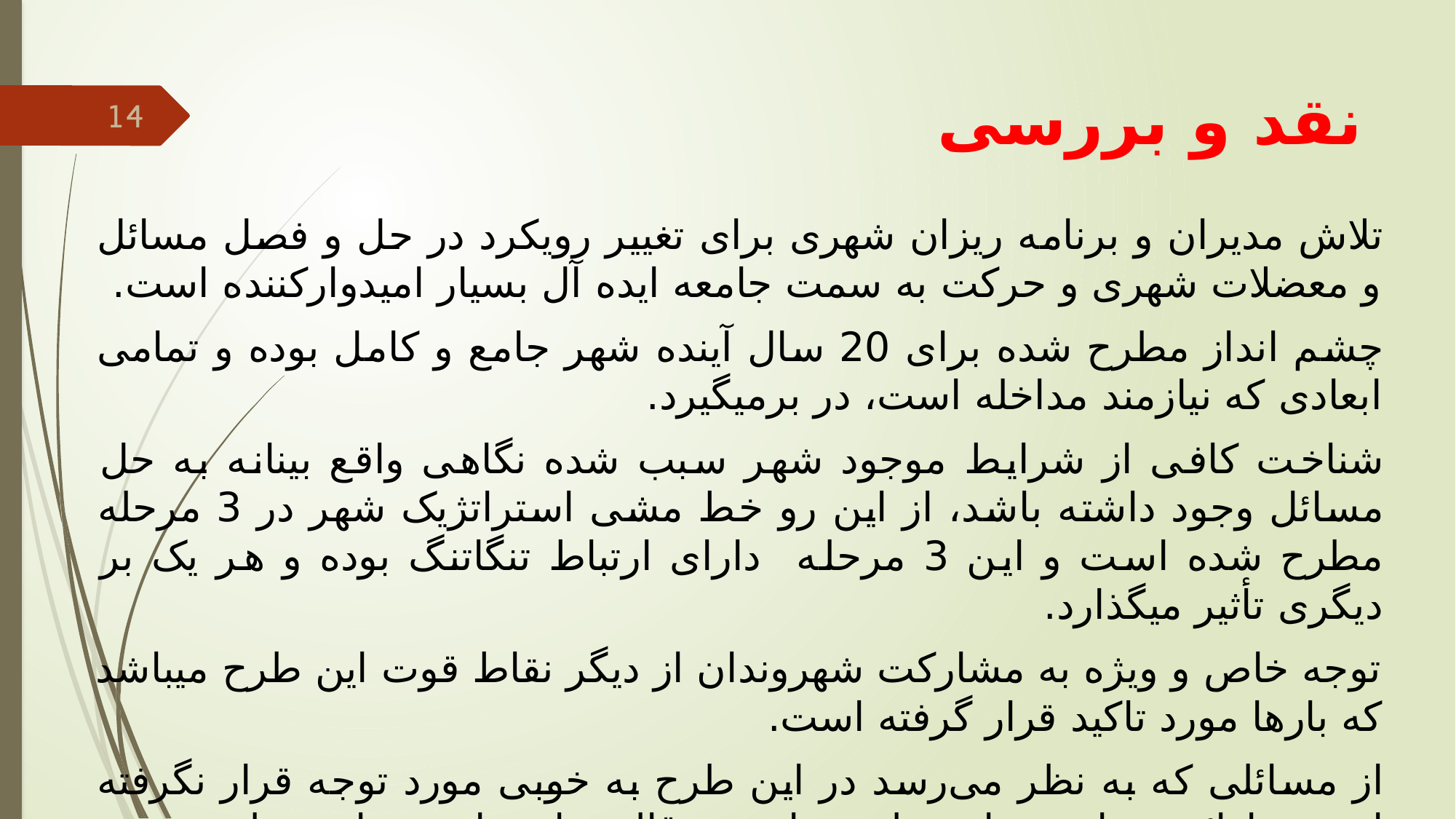

# نقد و بررسی
14
تلاش مدیران و برنامه ریزان شهری برای تغییر رویکرد در حل و فصل مسائل و معضلات شهری و حرکت به سمت جامعه ایده آل بسیار امیدوارکننده است.
چشم انداز مطرح شده برای 20 سال آینده شهر جامع و کامل بوده و تمامی ابعادی که نیازمند مداخله است، در برمیگیرد.
شناخت کافی از شرایط موجود شهر سبب شده نگاهی واقع بینانه به حل مسائل وجود داشته باشد، از این رو خط مشی استراتژیک شهر در 3 مرحله مطرح شده است و این 3 مرحله  دارای ارتباط تنگاتنگ بوده و هر یک بر دیگری تأثیر میگذارد.
توجه خاص و ویژه به مشارکت شهروندان از دیگر نقاط قوت این طرح میباشد که بارها مورد تاکید قرار گرفته است.
از مسائلی که به نظر می‌رسد در این طرح به خوبی مورد توجه قرار نگرفته است، ارائه برنامه ها و طرح های در قالب استراتژی های مطرح شده می‌باشد، این برنامه ها و طرح ها بسیار کلی بوده و از شفافیت و گویایی لازم برخوردار نیستند و همین امر میتواند بر نحوه اجرای استراتژی توسعه شهرCDS) ) تاثیرات منفی بر جای گذارد.